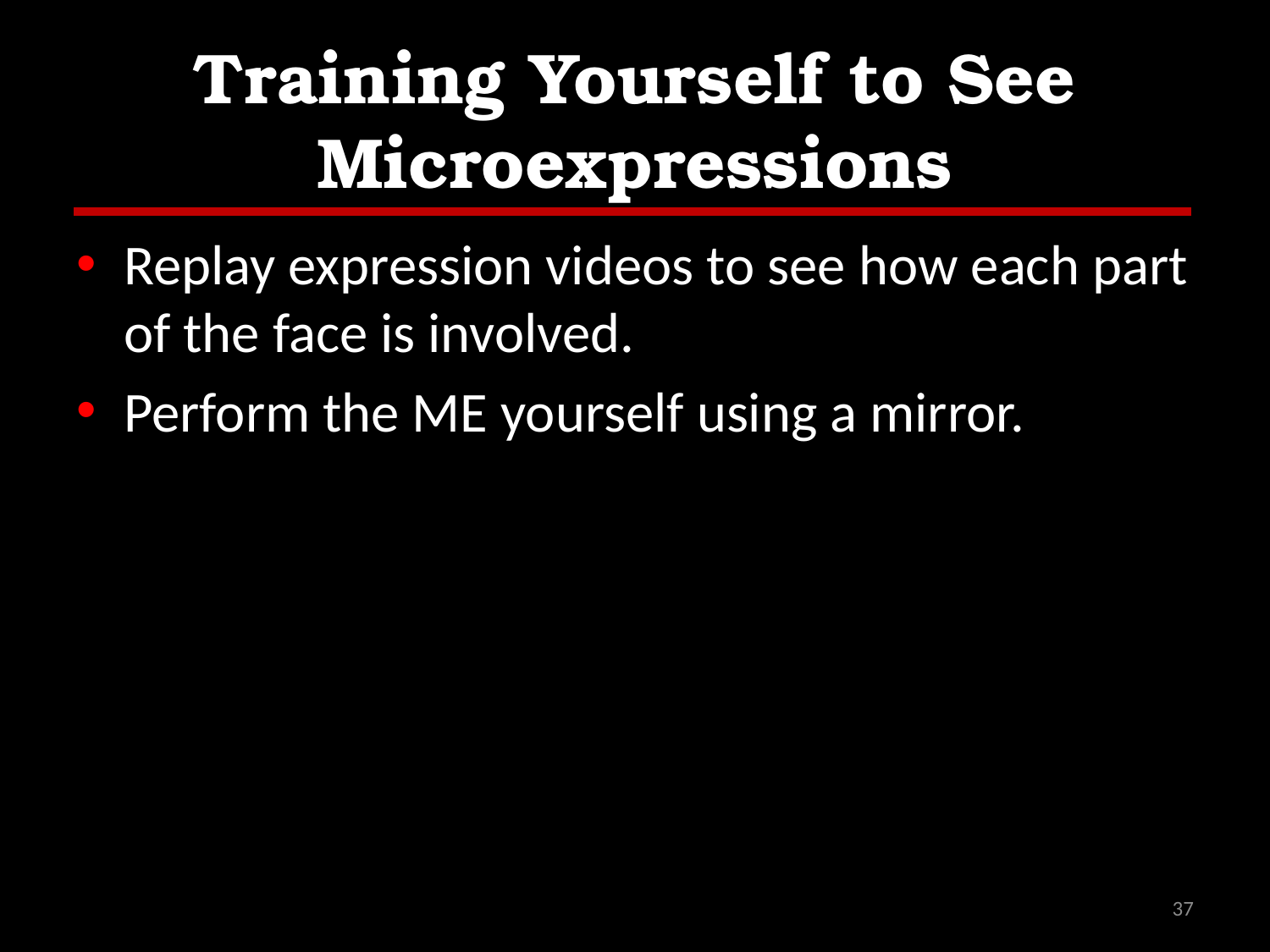

# Training Yourself to See Microexpressions
Replay expression videos to see how each part of the face is involved.
Perform the ME yourself using a mirror.
37